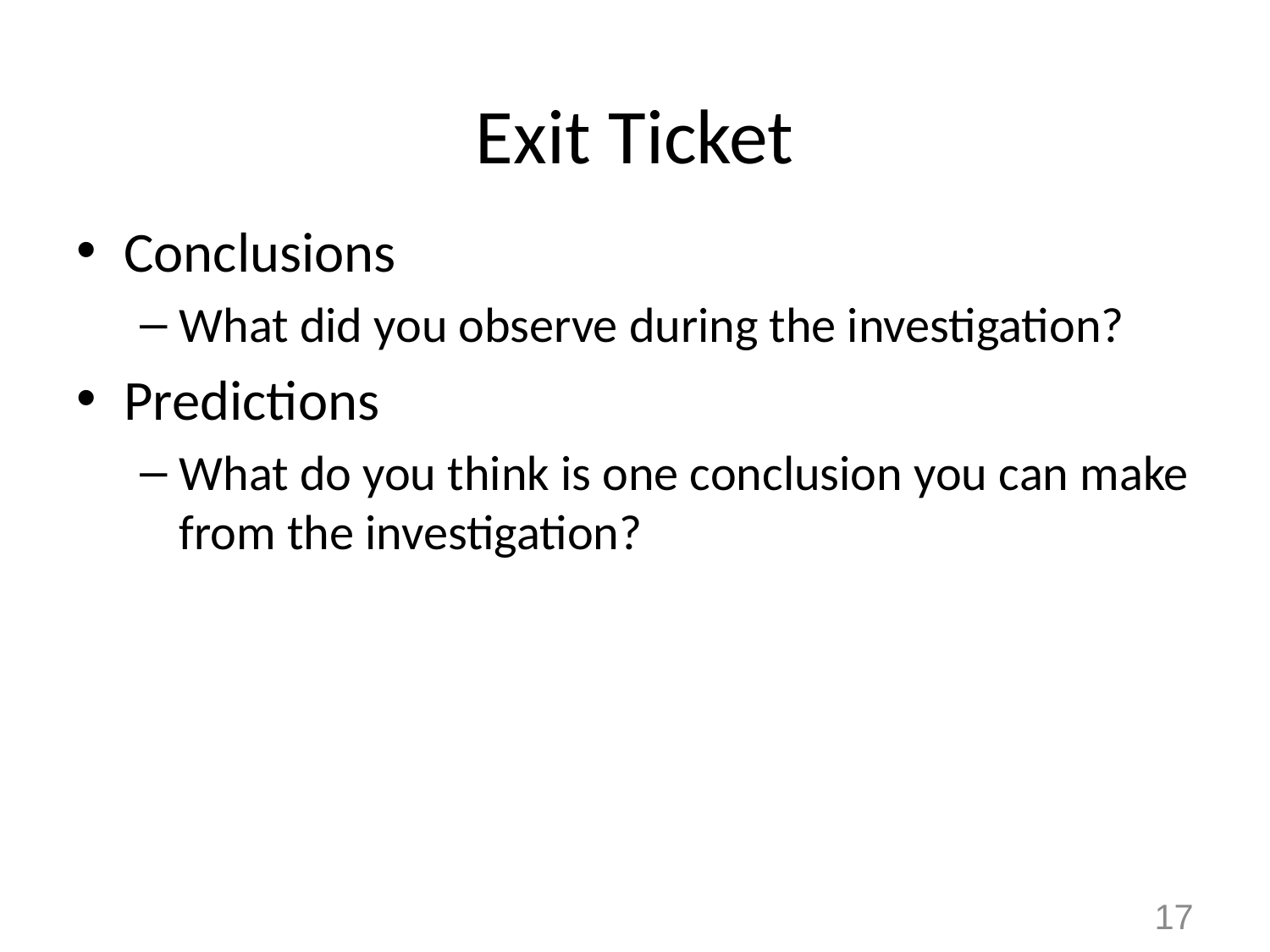

# Exit Ticket
Conclusions
What did you observe during the investigation?
Predictions
What do you think is one conclusion you can make from the investigation?
17